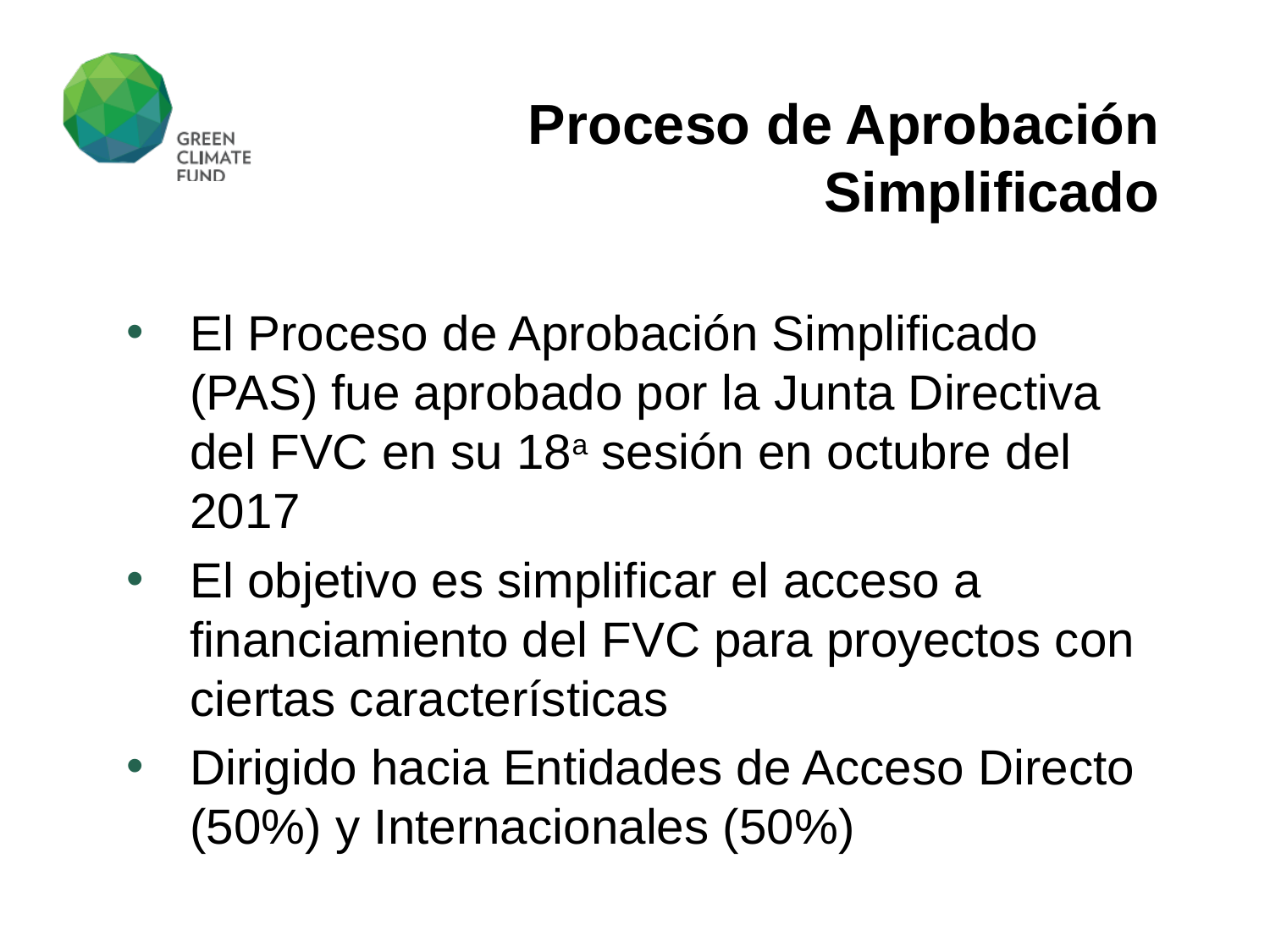

# Proceso de Aprobación Simplificado
El Proceso de Aprobación Simplificado (PAS) fue aprobado por la Junta Directiva del FVC en su 18a sesión en octubre del 2017
El objetivo es simplificar el acceso a financiamiento del FVC para proyectos con ciertas características
Dirigido hacia Entidades de Acceso Directo (50%) y Internacionales (50%)